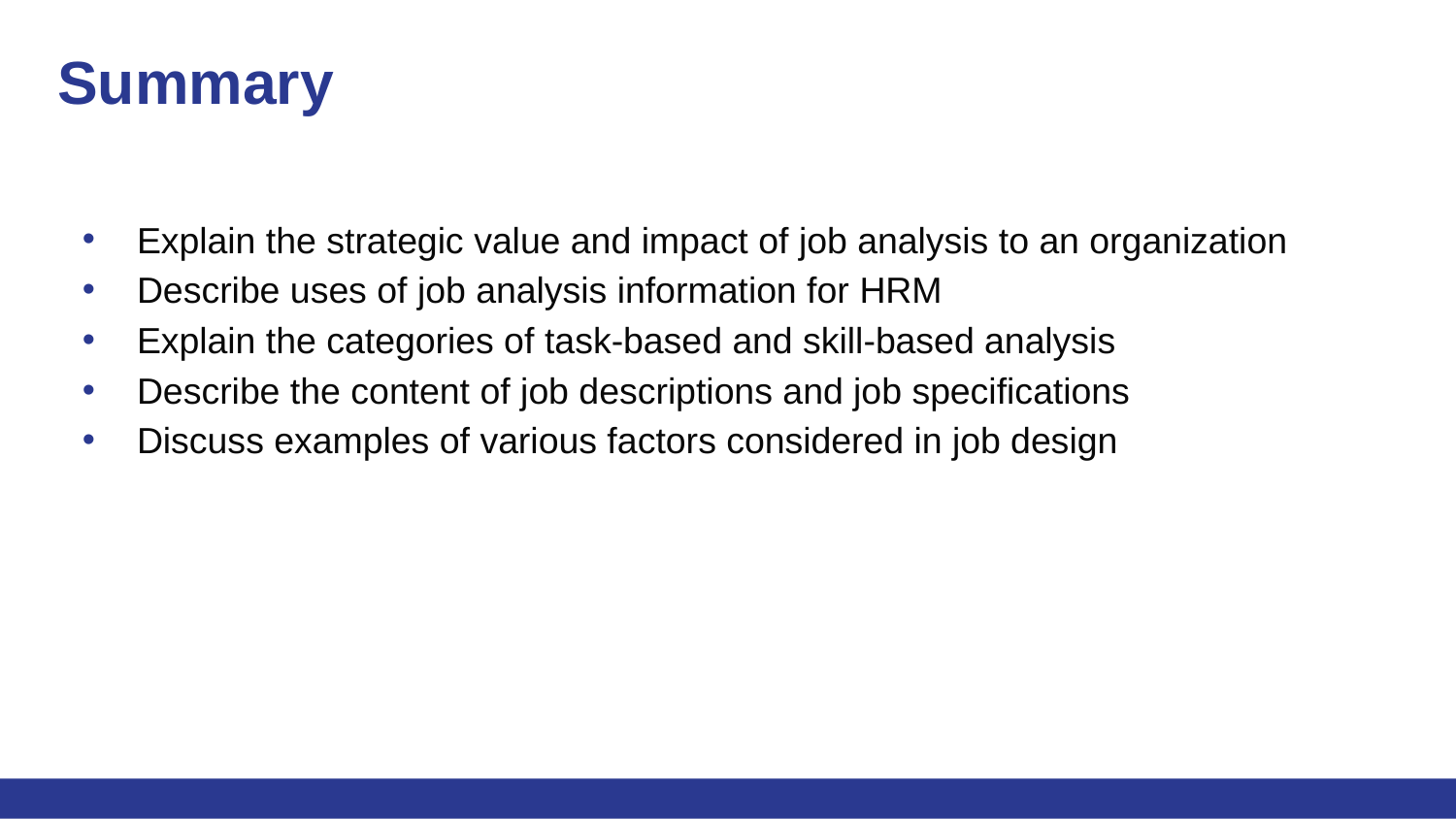

# Summary
Explain the strategic value and impact of job analysis to an organization
Describe uses of job analysis information for HRM
Explain the categories of task-based and skill-based analysis
Describe the content of job descriptions and job specifications
Discuss examples of various factors considered in job design